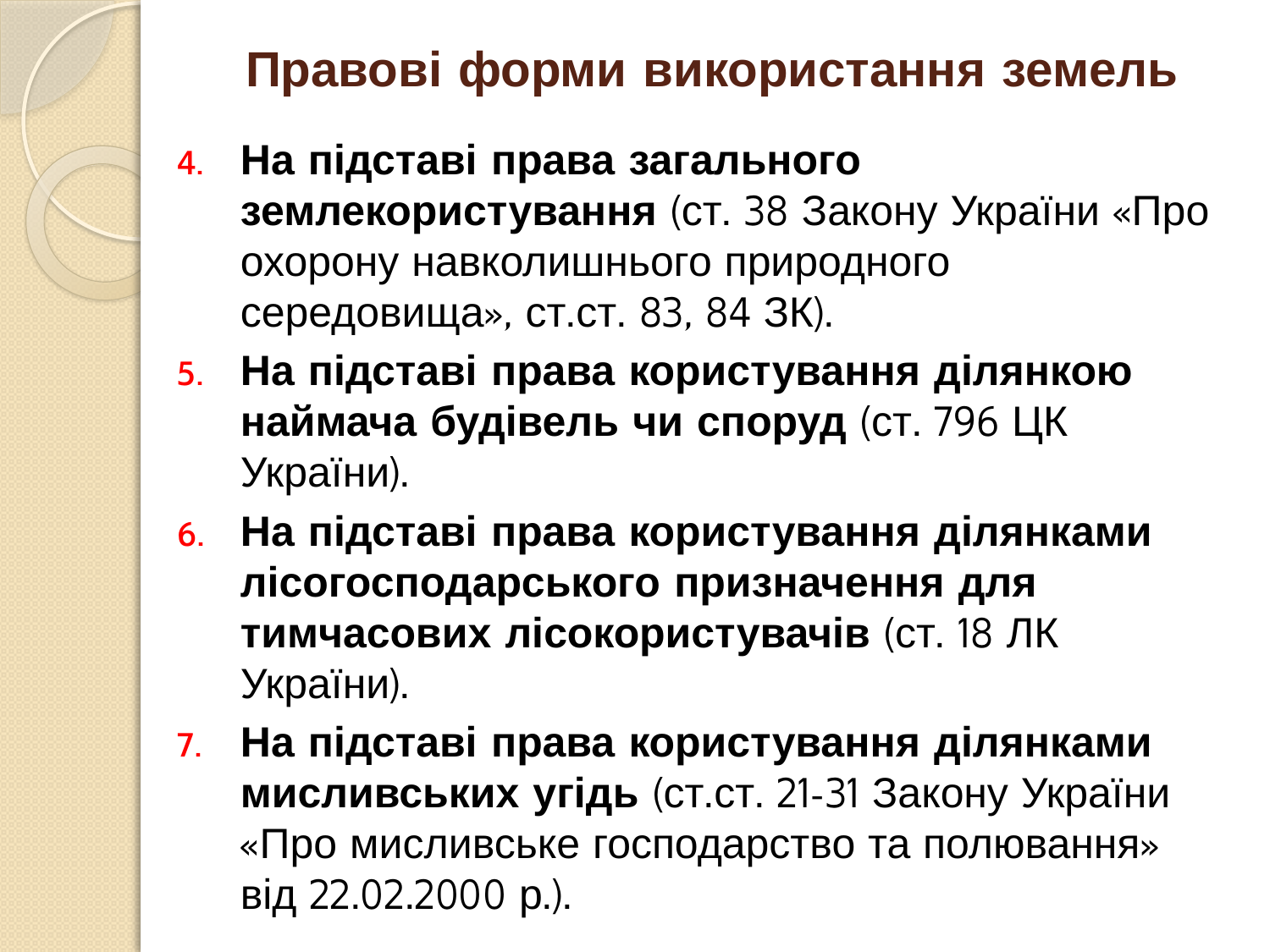

# Правові форми використання земель
На підставі права загального землекористування (ст. 38 Закону України «Про охорону навколишнього природного середовища», ст.ст. 83, 84 ЗК).
На підставі права користування ділянкою наймача будівель чи споруд (ст. 796 ЦК України).
На підставі права користування ділянками лісогосподарського призначення для тимчасових лісокористувачів (ст. 18 ЛК України).
На підставі права користування ділянками мисливських угідь (ст.ст. 21-31 Закону України «Про мисливське господарство та полювання» від 22.02.2000 р.).